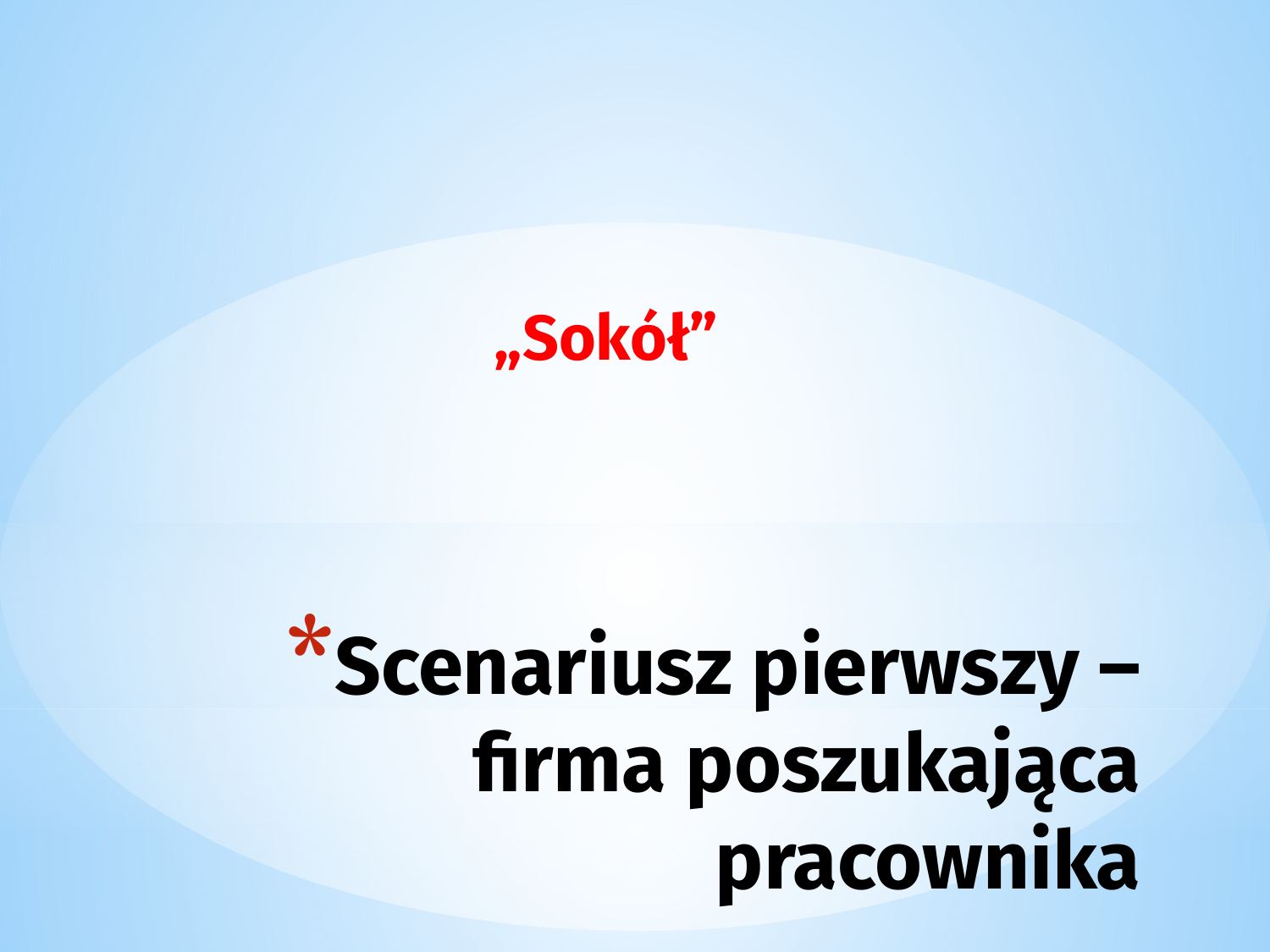

„Sokół”
# Scenariusz pierwszy – firma poszukająca pracownika